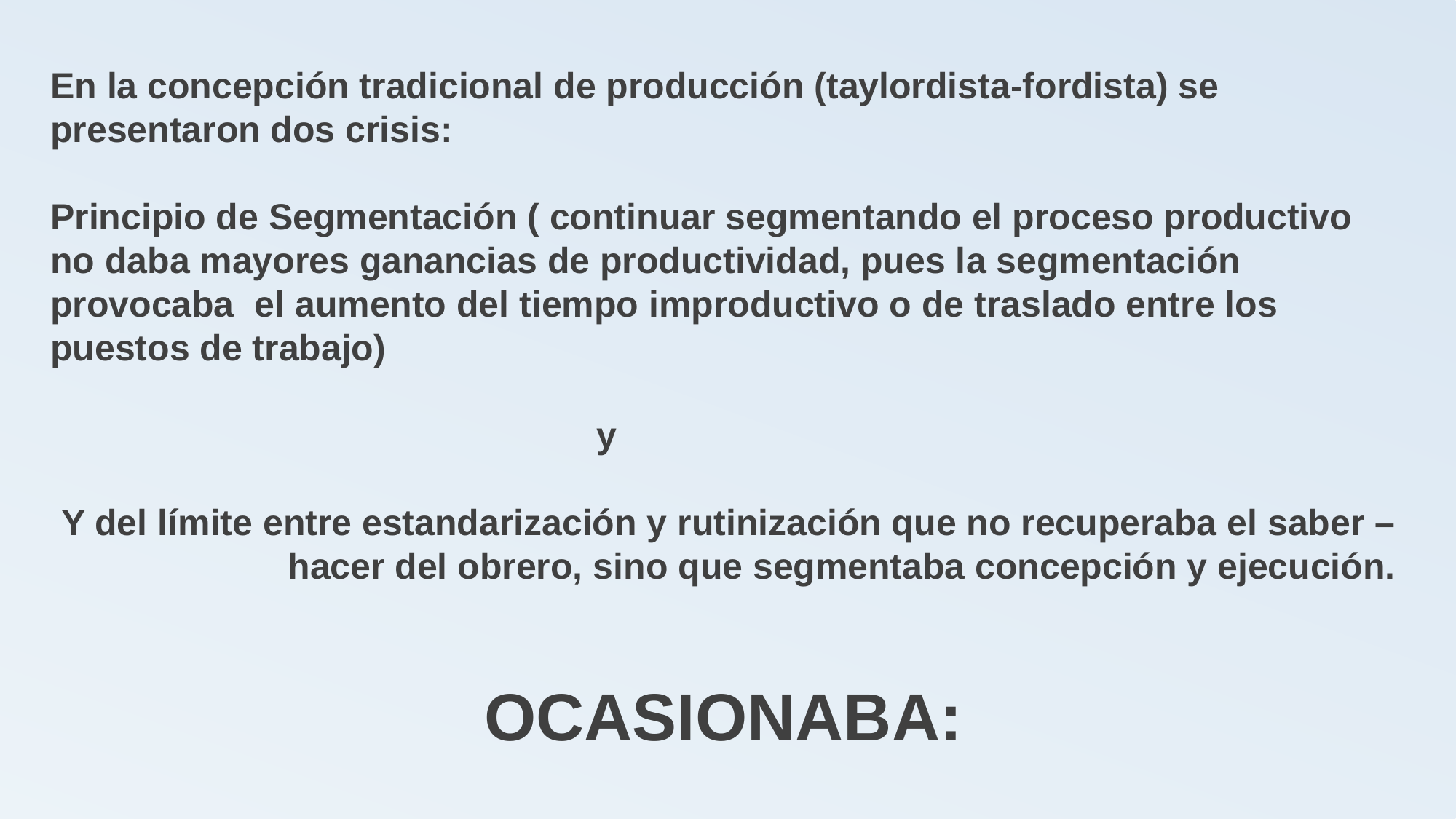

En la concepción tradicional de producción (taylordista-fordista) se presentaron dos crisis:

Principio de Segmentación ( continuar segmentando el proceso productivo no daba mayores ganancias de productividad, pues la segmentación provocaba  el aumento del tiempo improductivo o de traslado entre los puestos de trabajo)

					y

Y del límite entre estandarización y rutinización que no recuperaba el saber – hacer del obrero, sino que segmentaba concepción y ejecución.

OCASIONABA: